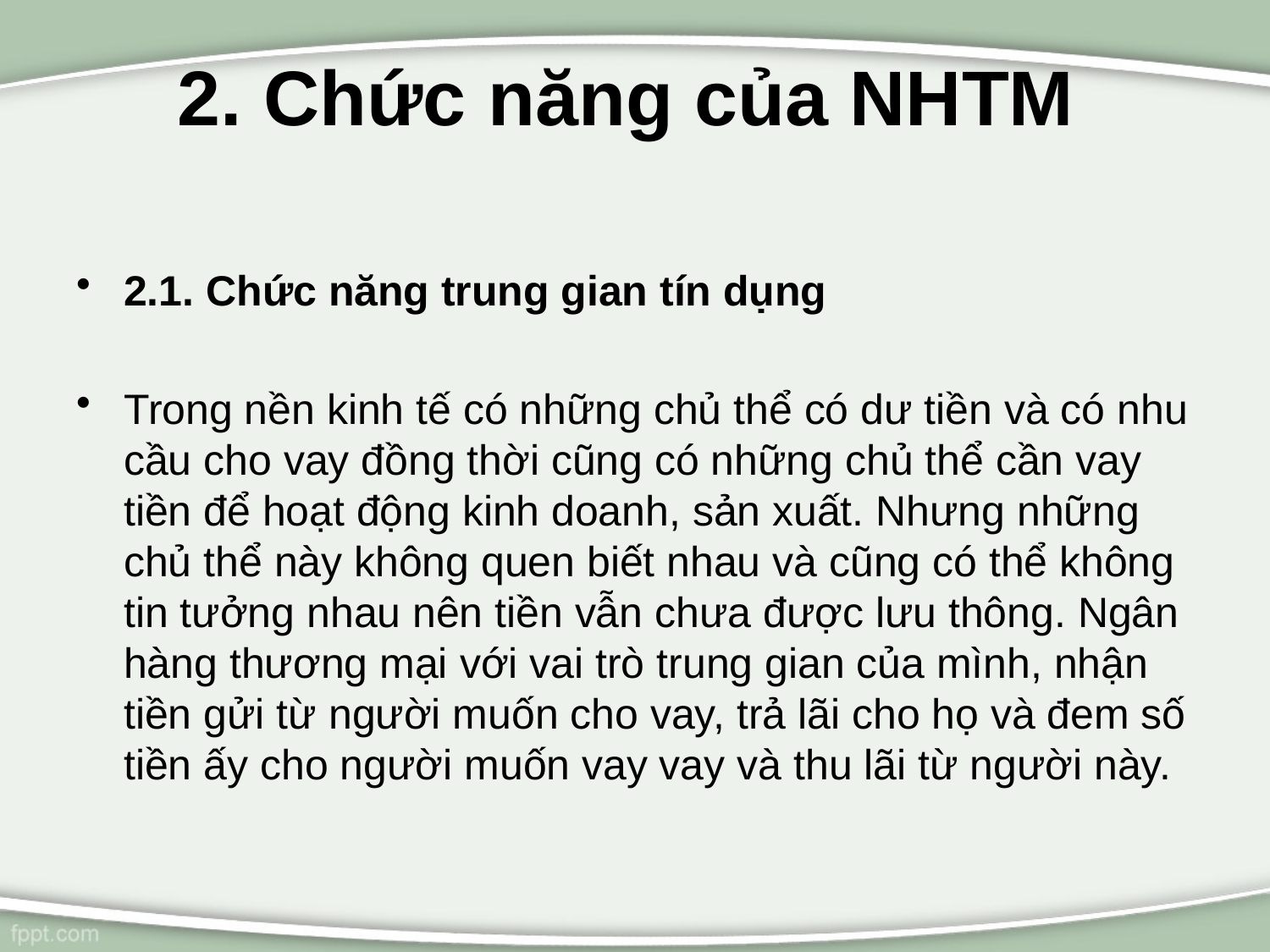

# 2. Chức năng của NHTM
2.1. Chức năng trung gian tín dụng

Trong nền kinh tế có những chủ thể có dư tiền và có nhu cầu cho vay đồng thời cũng có những chủ thể cần vay tiền để hoạt động kinh doanh, sản xuất. Nhưng những chủ thể này không quen biết nhau và cũng có thể không tin tưởng nhau nên tiền vẫn chưa được lưu thông. Ngân hàng thương mại với vai trò trung gian của mình, nhận tiền gửi từ người muốn cho vay, trả lãi cho họ và đem số tiền ấy cho người muốn vay vay và thu lãi từ người này.